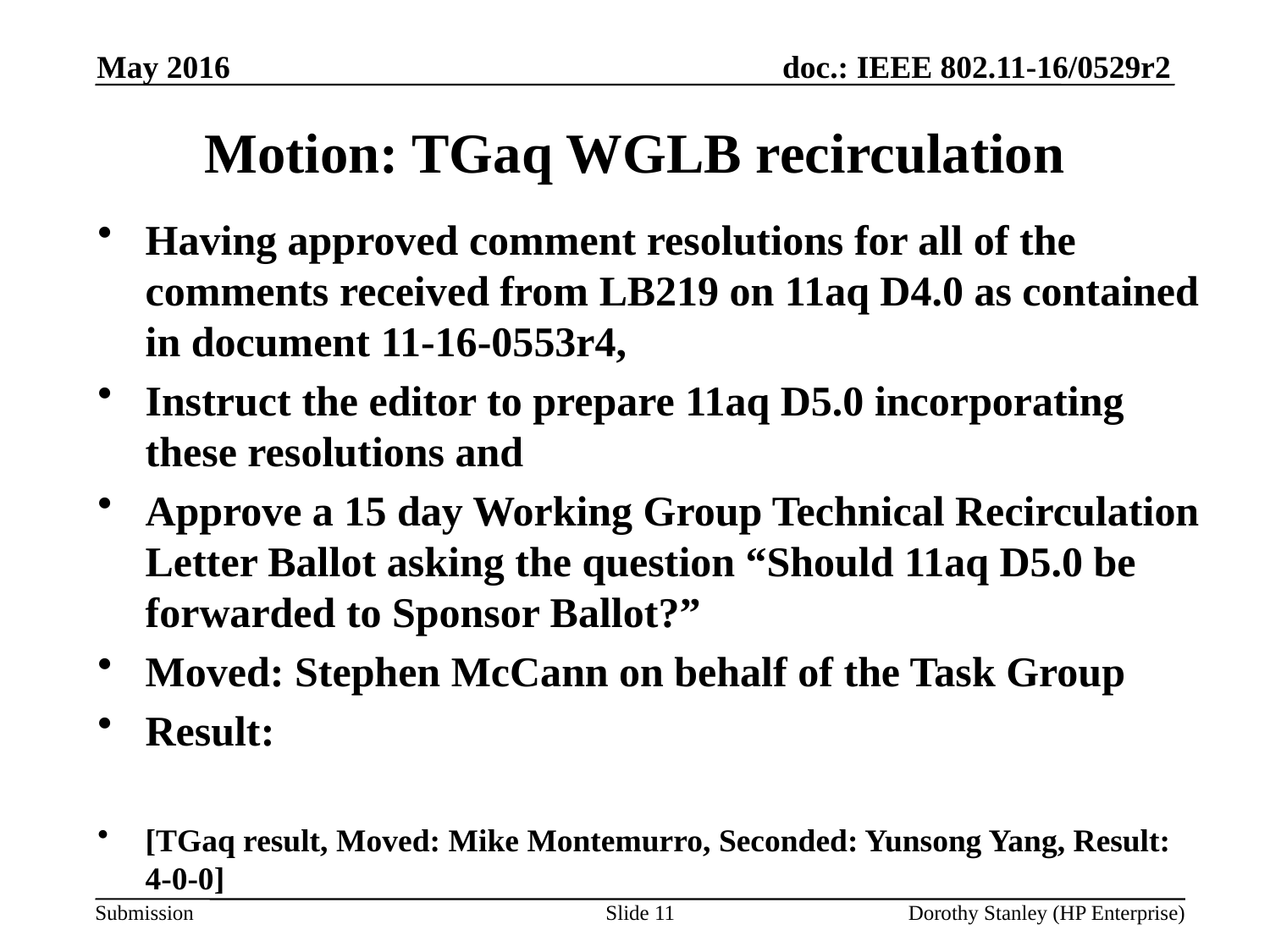

May 2016
# Motion: TGaq WGLB recirculation
Having approved comment resolutions for all of the comments received from LB219 on 11aq D4.0 as contained in document 11-16-0553r4,
Instruct the editor to prepare 11aq D5.0 incorporating these resolutions and
Approve a 15 day Working Group Technical Recirculation Letter Ballot asking the question “Should 11aq D5.0 be forwarded to Sponsor Ballot?”
Moved: Stephen McCann on behalf of the Task Group
Result:

[TGaq result, Moved: Mike Montemurro, Seconded: Yunsong Yang, Result: 4-0-0]

Slide 11
Dorothy Stanley (HP Enterprise)